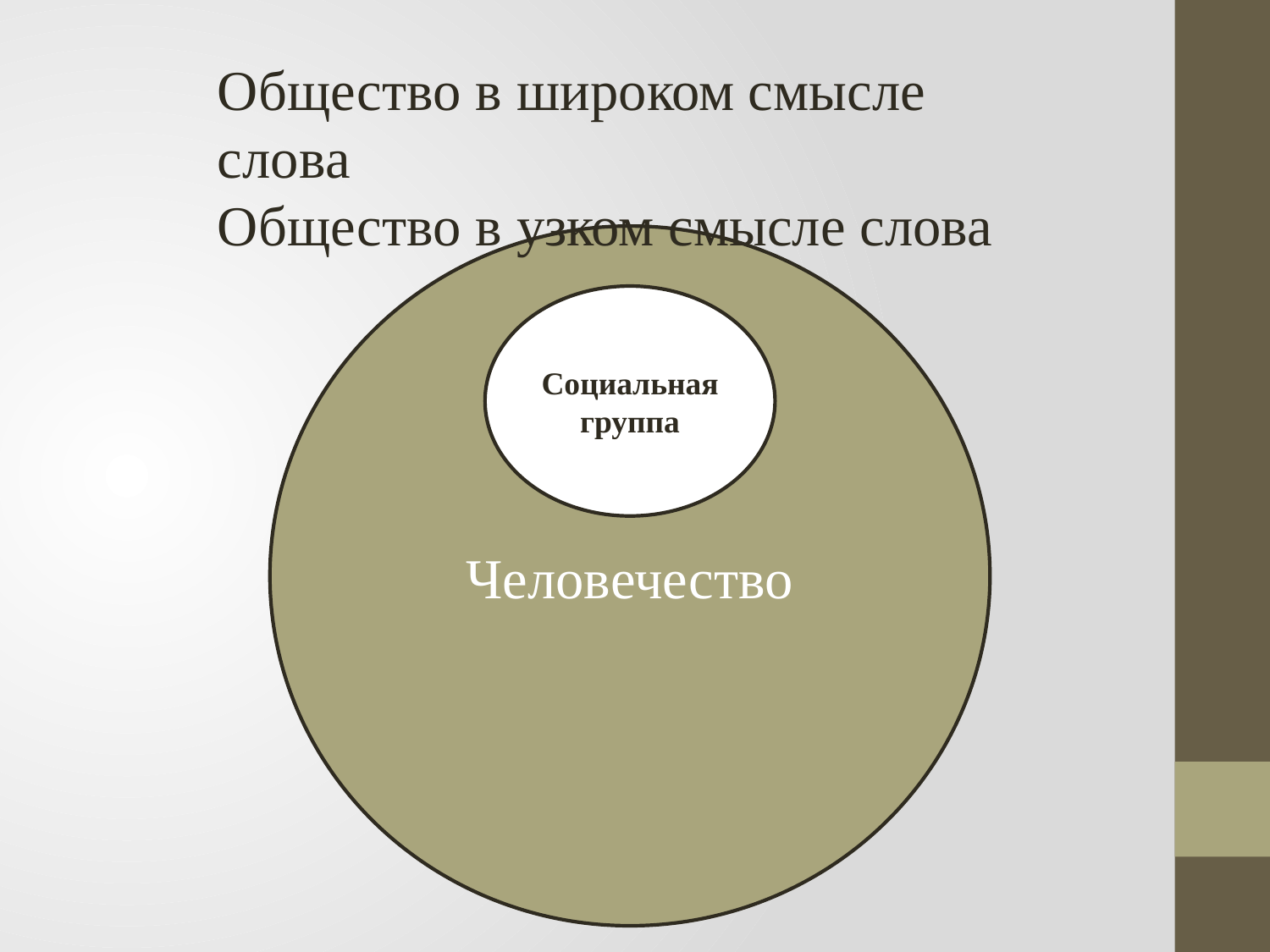

Общество в широком смысле слова
Общество в узком смысле слова
Человечество
Социальная группа